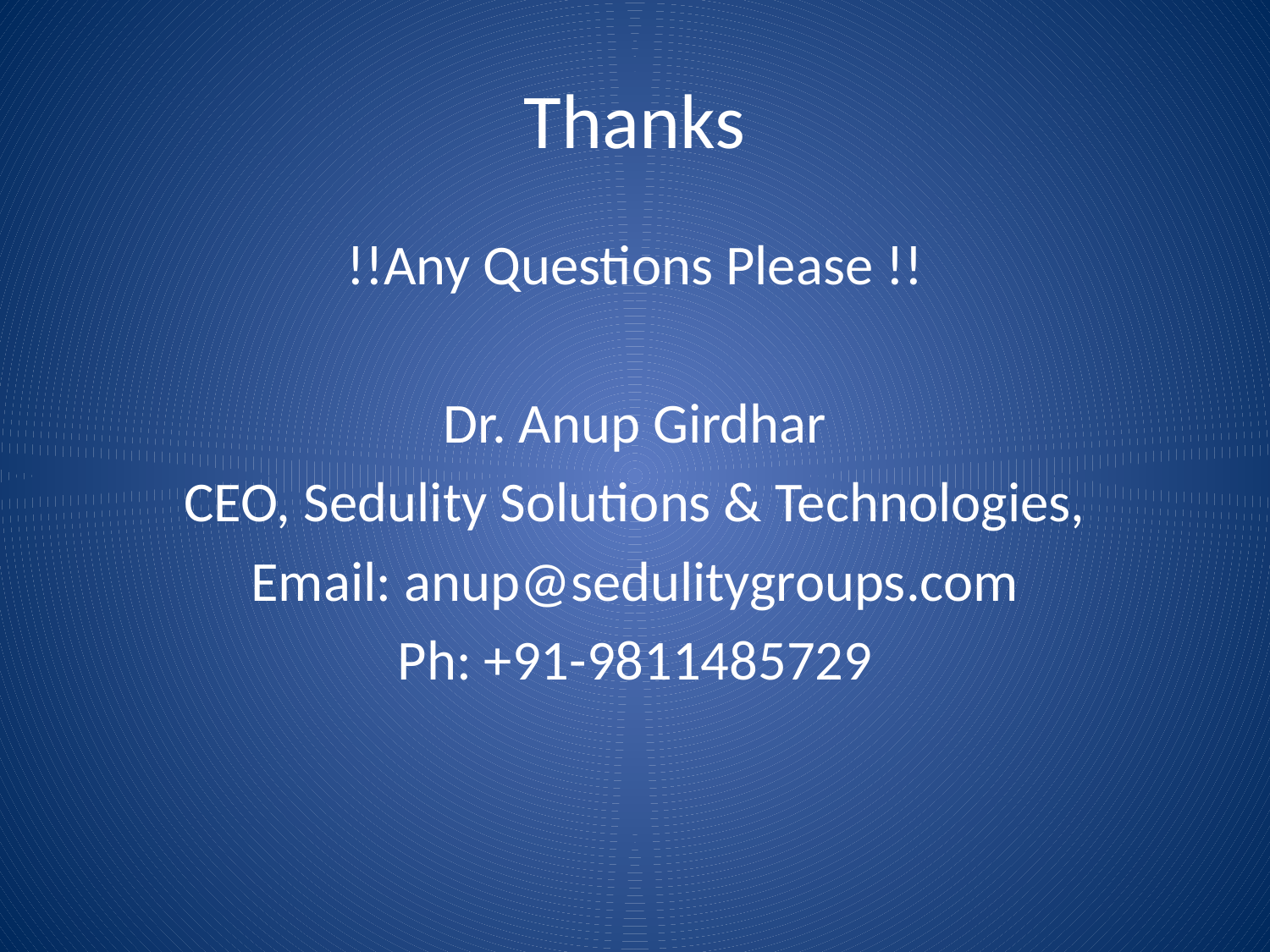

# Thanks
!!Any Questions Please !!

Dr. Anup Girdhar
CEO, Sedulity Solutions & Technologies,
Email: anup@sedulitygroups.com
Ph: +91-9811485729